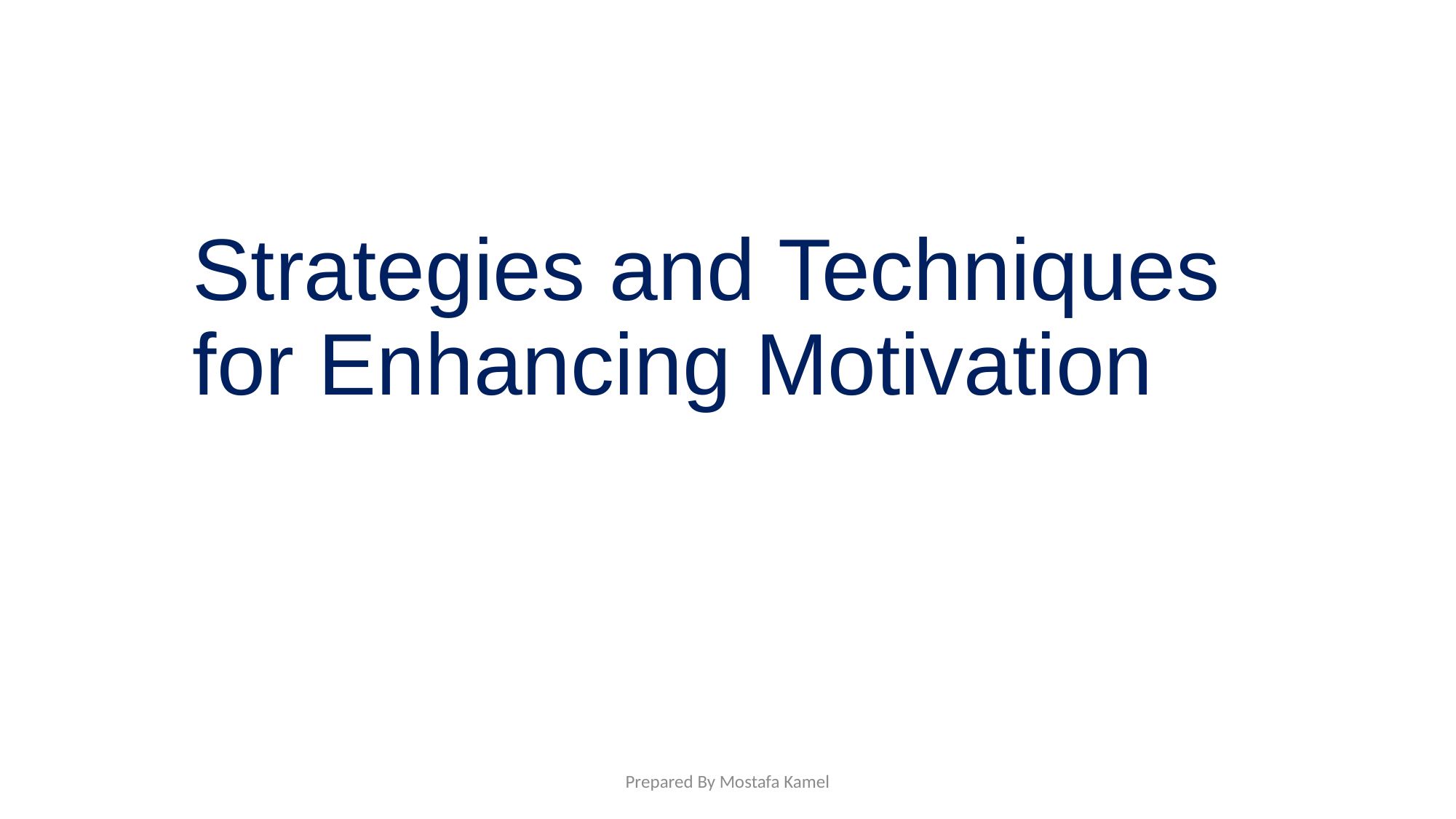

# Strategies and Techniques for Enhancing Motivation
Prepared By Mostafa Kamel